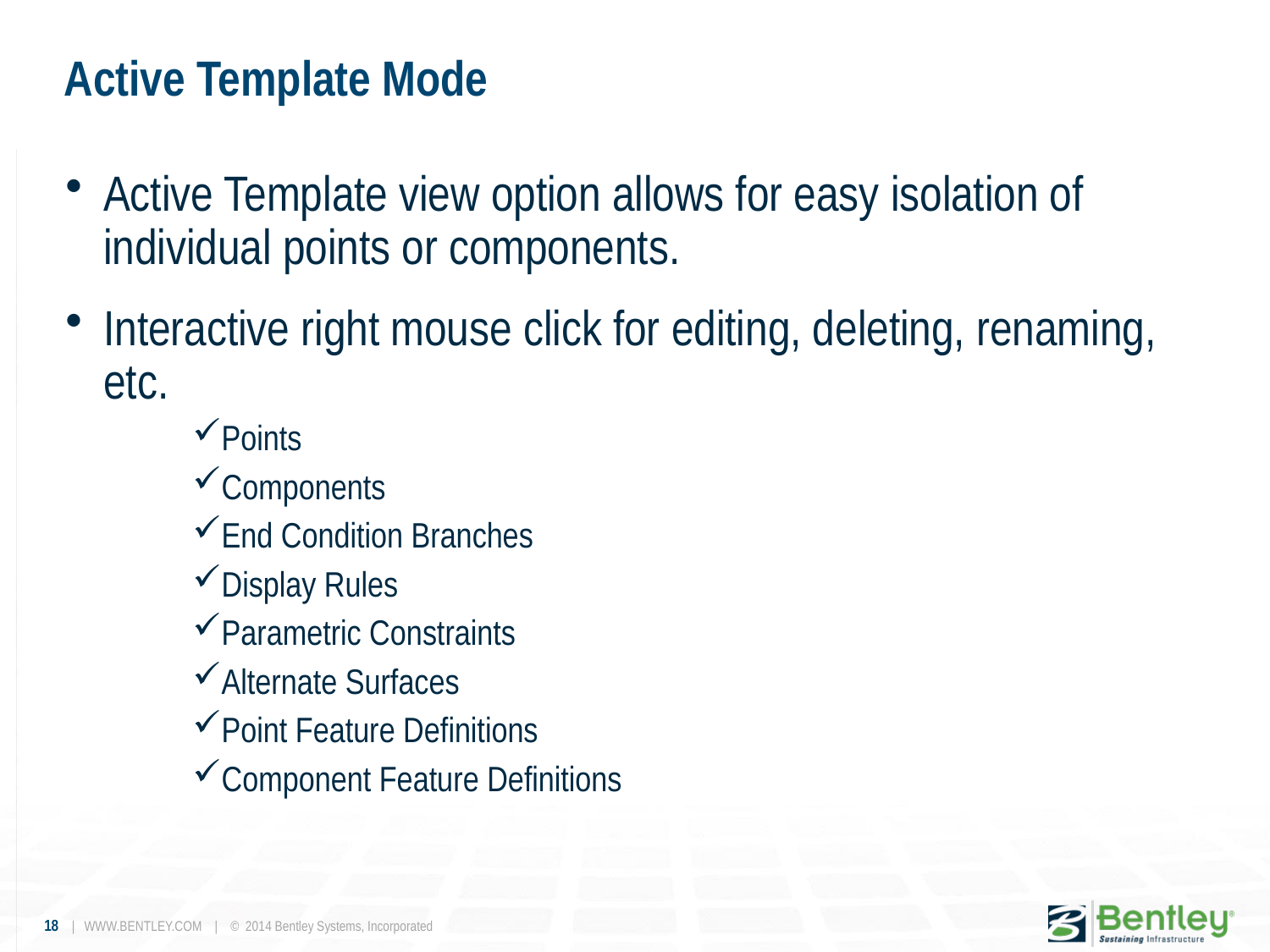

# Active Template Mode
Active Template view option allows for easy isolation of individual points or components.
Interactive right mouse click for editing, deleting, renaming, etc.
Points
Components
End Condition Branches
Display Rules
Parametric Constraints
Alternate Surfaces
Point Feature Definitions
Component Feature Definitions